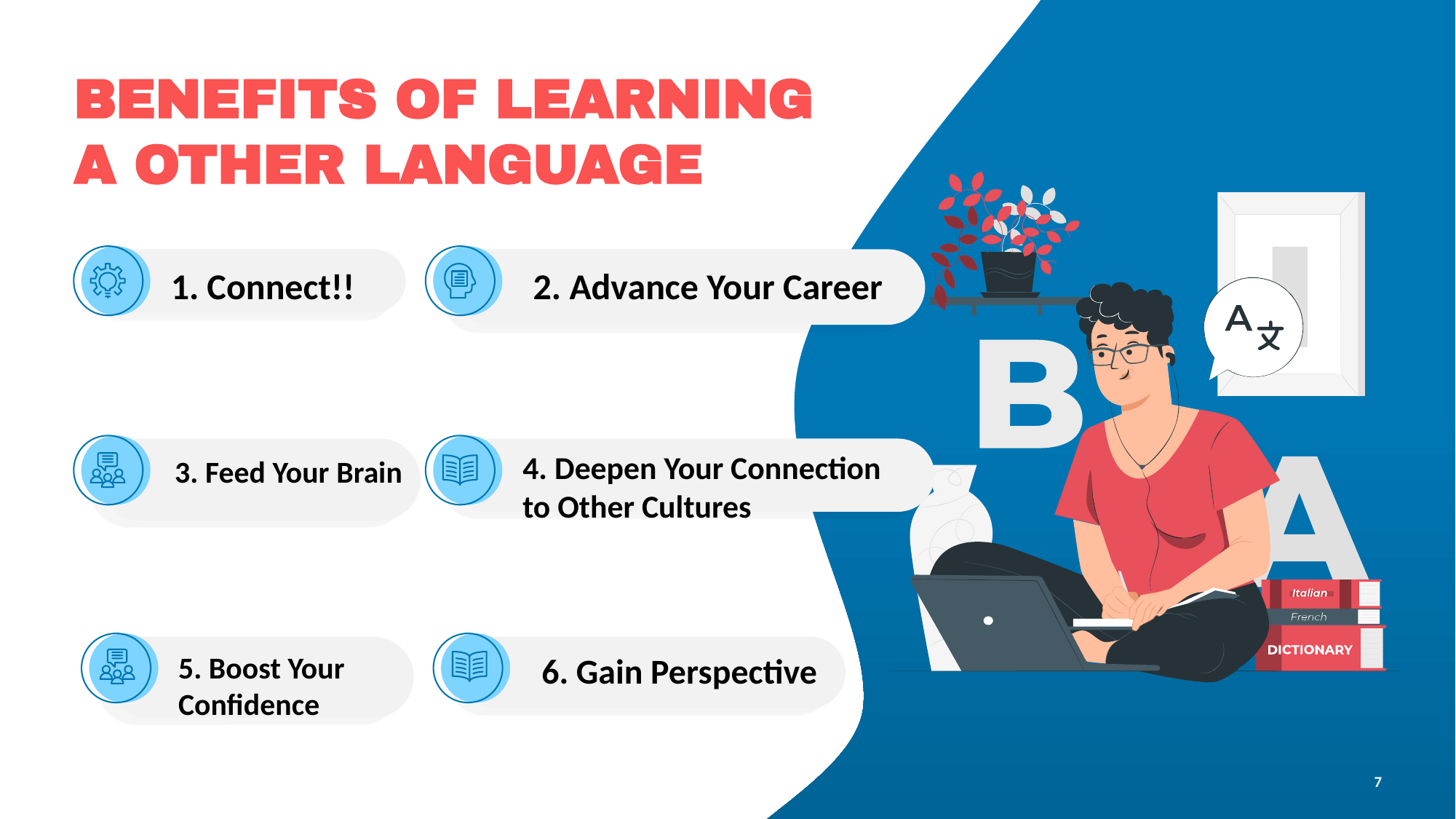

BENEFITS OF LEARNING A OTHER LANGUAGE

1. Connect!!
2. Advance Your Career

4. Deepen Your Connection
to Other Cultures
3. Feed Your Brain

5. Boost Your
Confidence
6. Gain Perspective

7